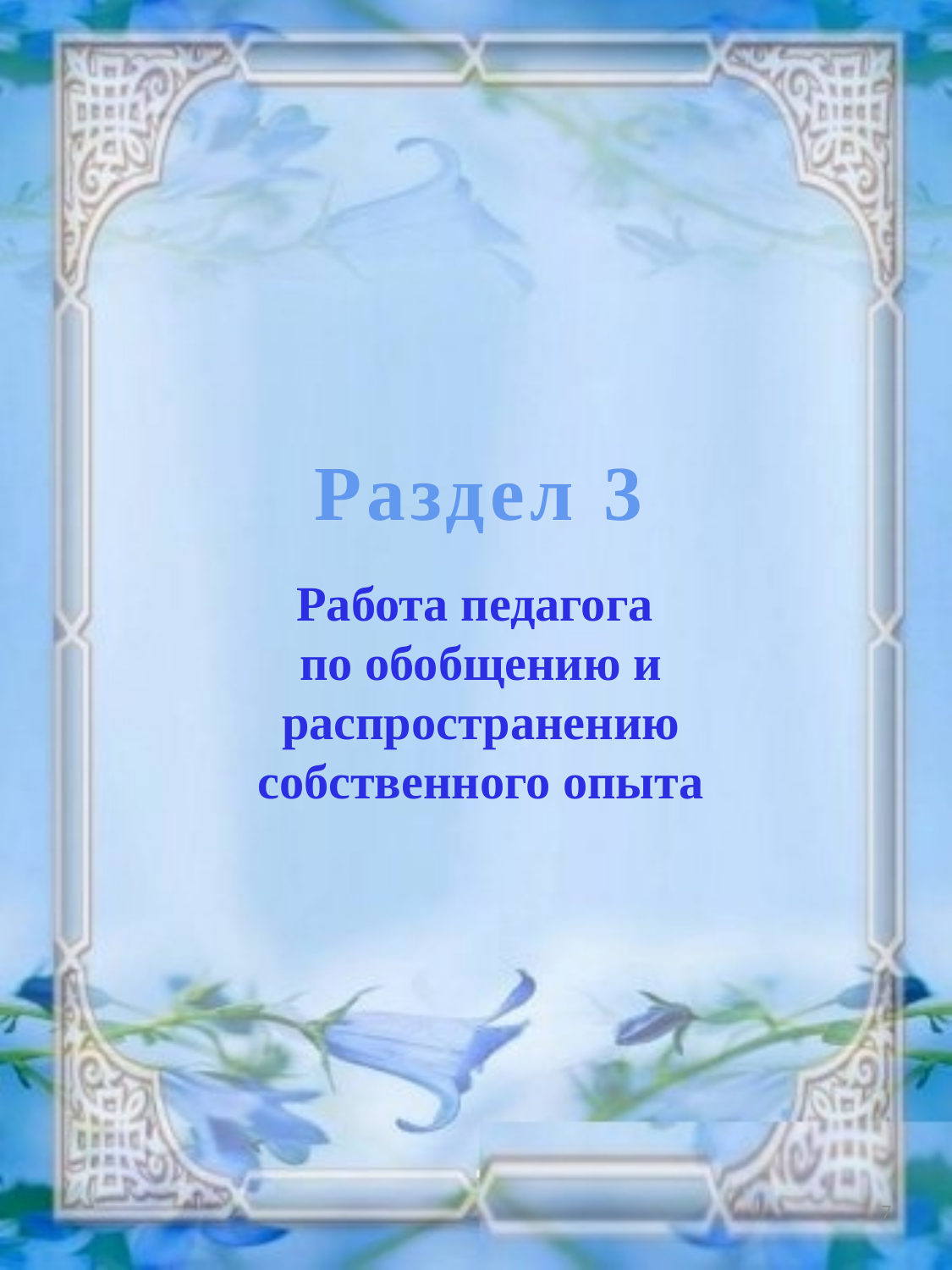

Раздел 3
Работа педагога
по обобщению и распространению собственного опыта
7